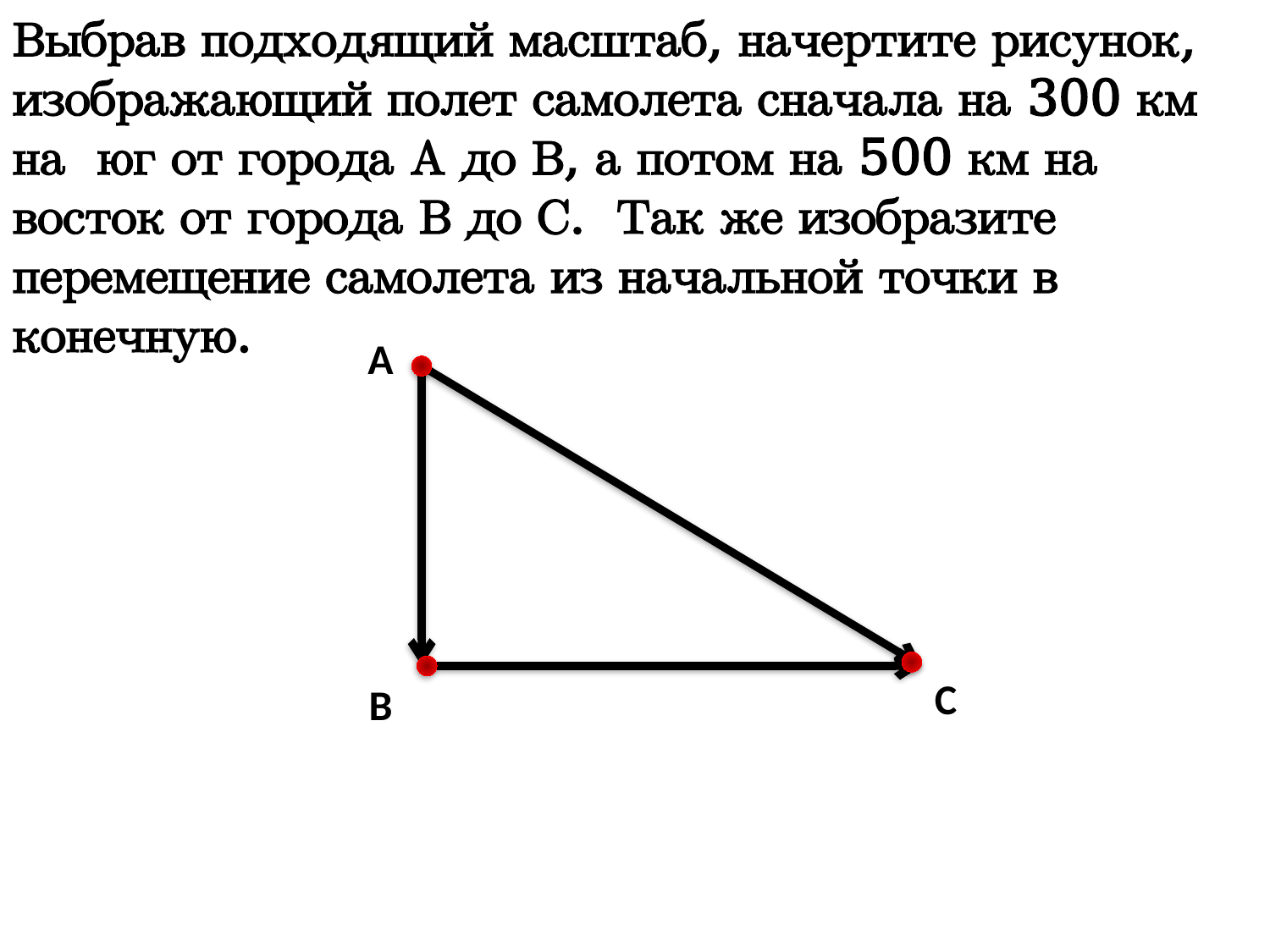

Выбрав подходящий масштаб, начертите рисунок, изображающий полет самолета сначала на 300 км на  юг от города А до В, а потом на 500 км на восток от города В до С.  Так же изобразите перемещение самолета из начальной точки в конечную.
А

С
В